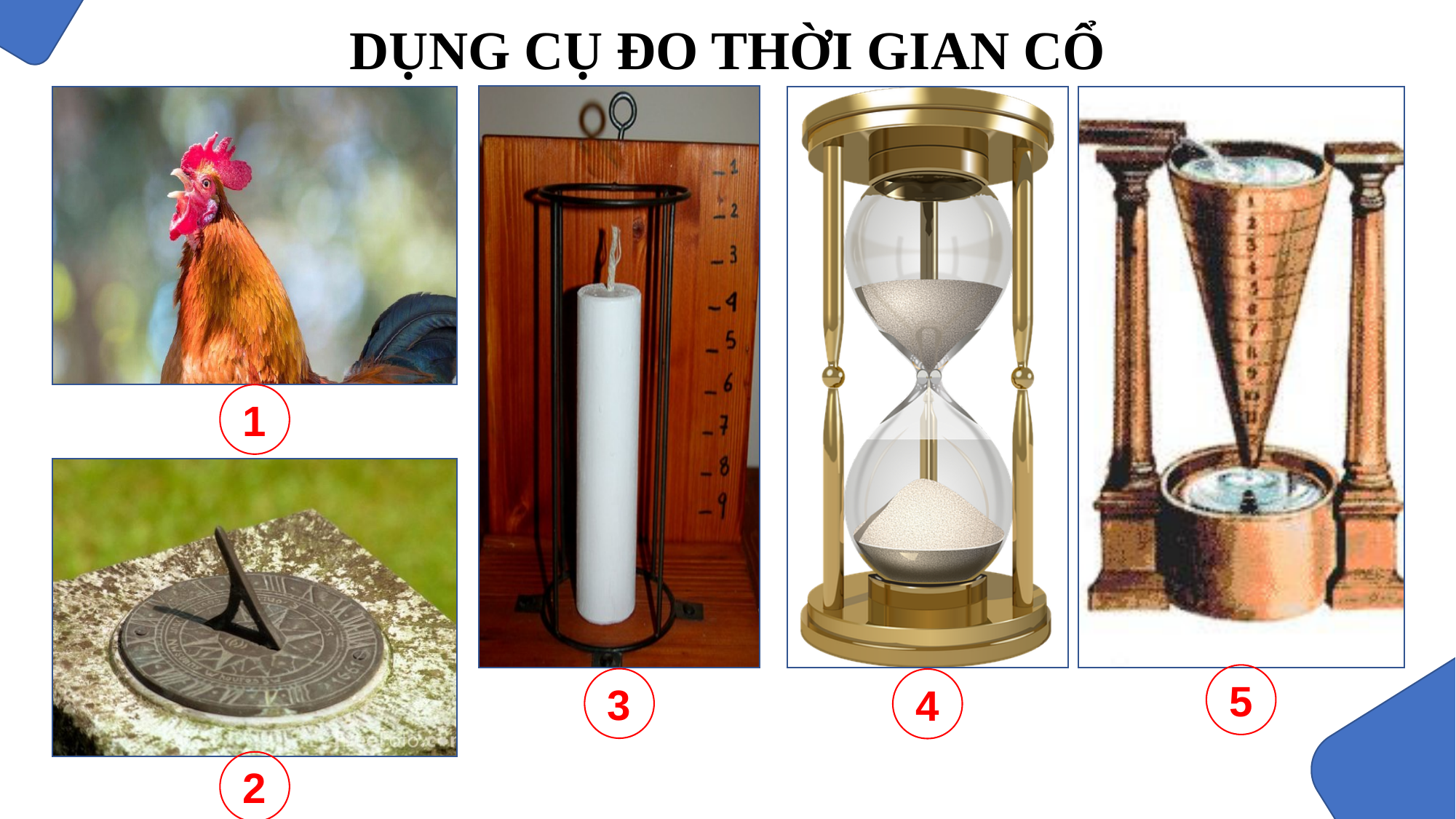

DỤNG CỤ ĐO THỜI GIAN CỔ

1

5
3
4

2